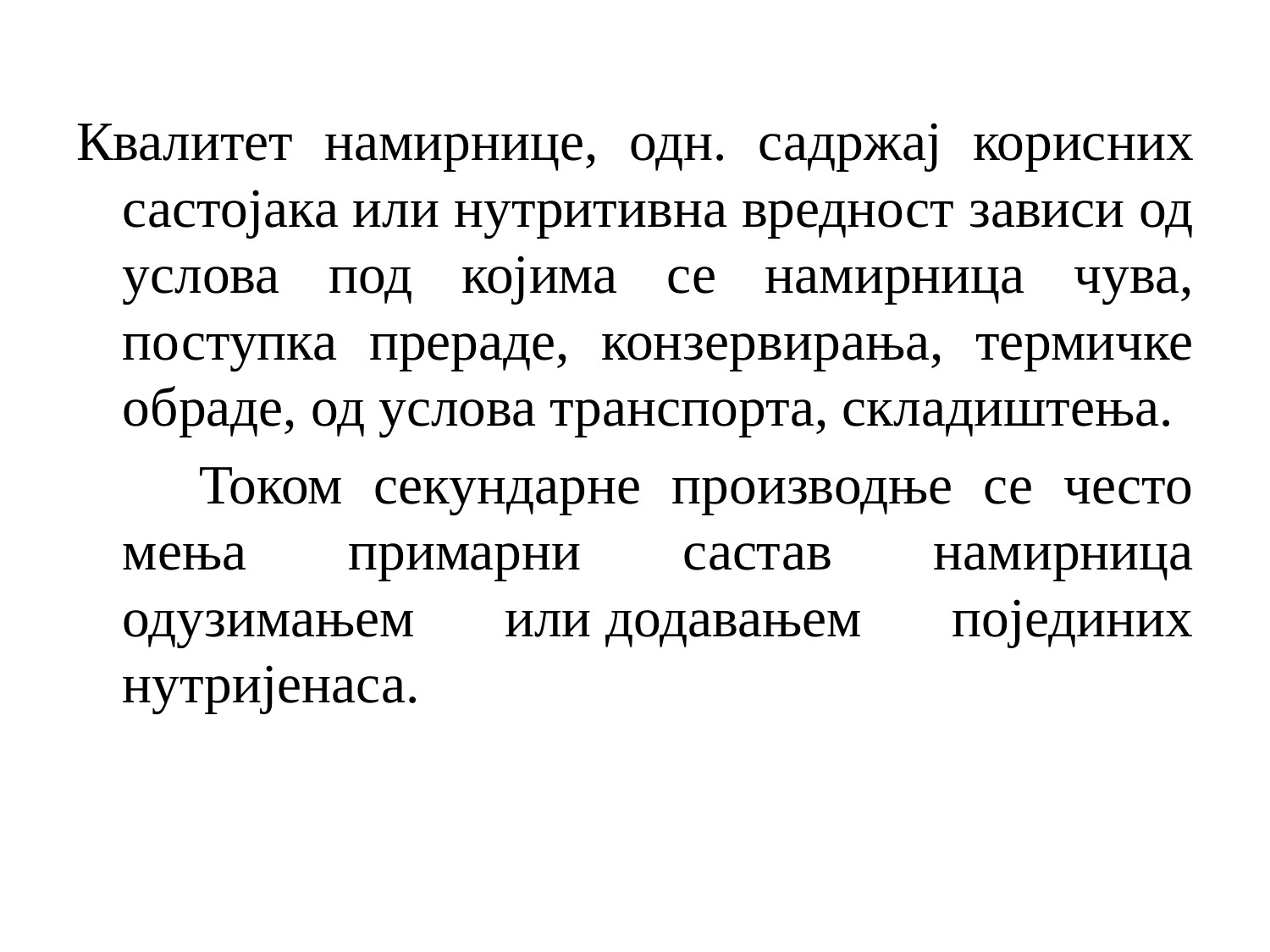

Квалитет намирнице, одн. садржај корисних састојака или нутритивна вредност зависи од услова под којима се намирница чува, поступка прераде, конзервирања, термичке обраде, од услова транспорта, складиштења.
    Током секундарне производње се често мења примарни састав намирница одузимањем или додавањем појединих нутријенаса.